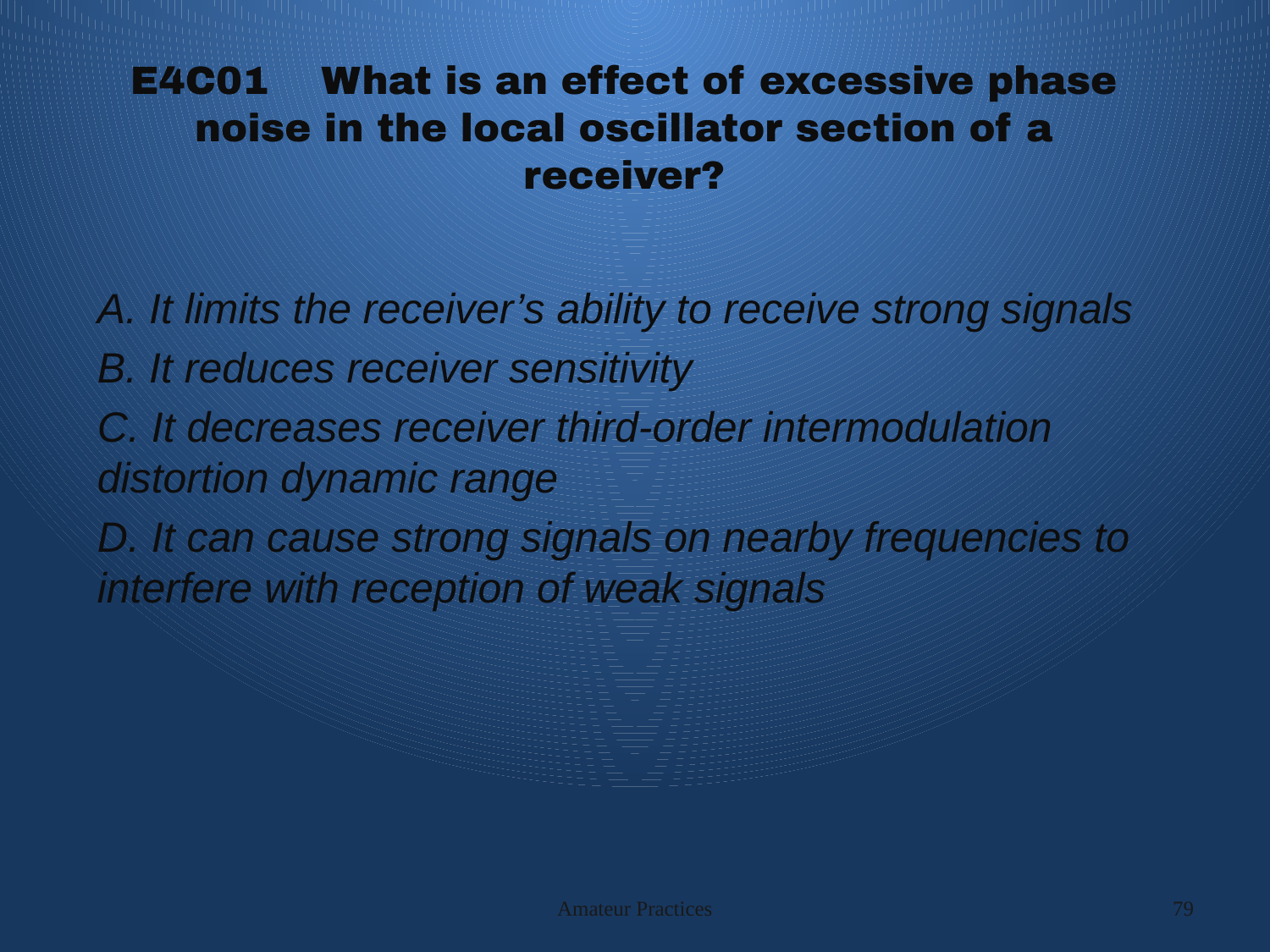

# E4C01    What is an effect of excessive phase noise in the local oscillator section of a receiver?
A. It limits the receiver’s ability to receive strong signals
B. It reduces receiver sensitivity
C. It decreases receiver third-order intermodulation distortion dynamic range
D. It can cause strong signals on nearby frequencies to interfere with reception of weak signals
Amateur Practices
79